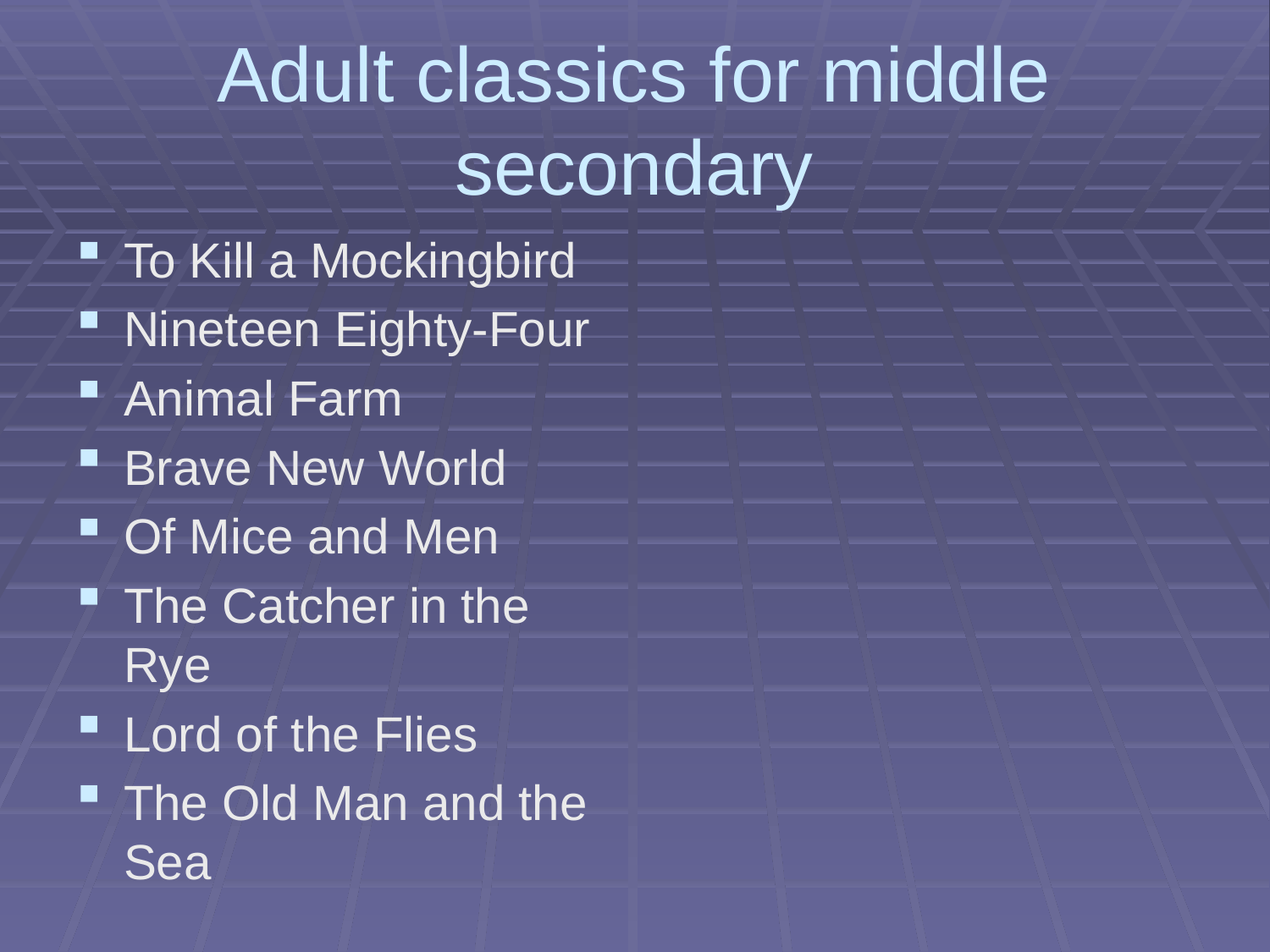

# Adult classics for middle secondary
To Kill a Mockingbird
Nineteen Eighty-Four
Animal Farm
Brave New World
Of Mice and Men
The Catcher in the Rye
Lord of the Flies
The Old Man and the Sea